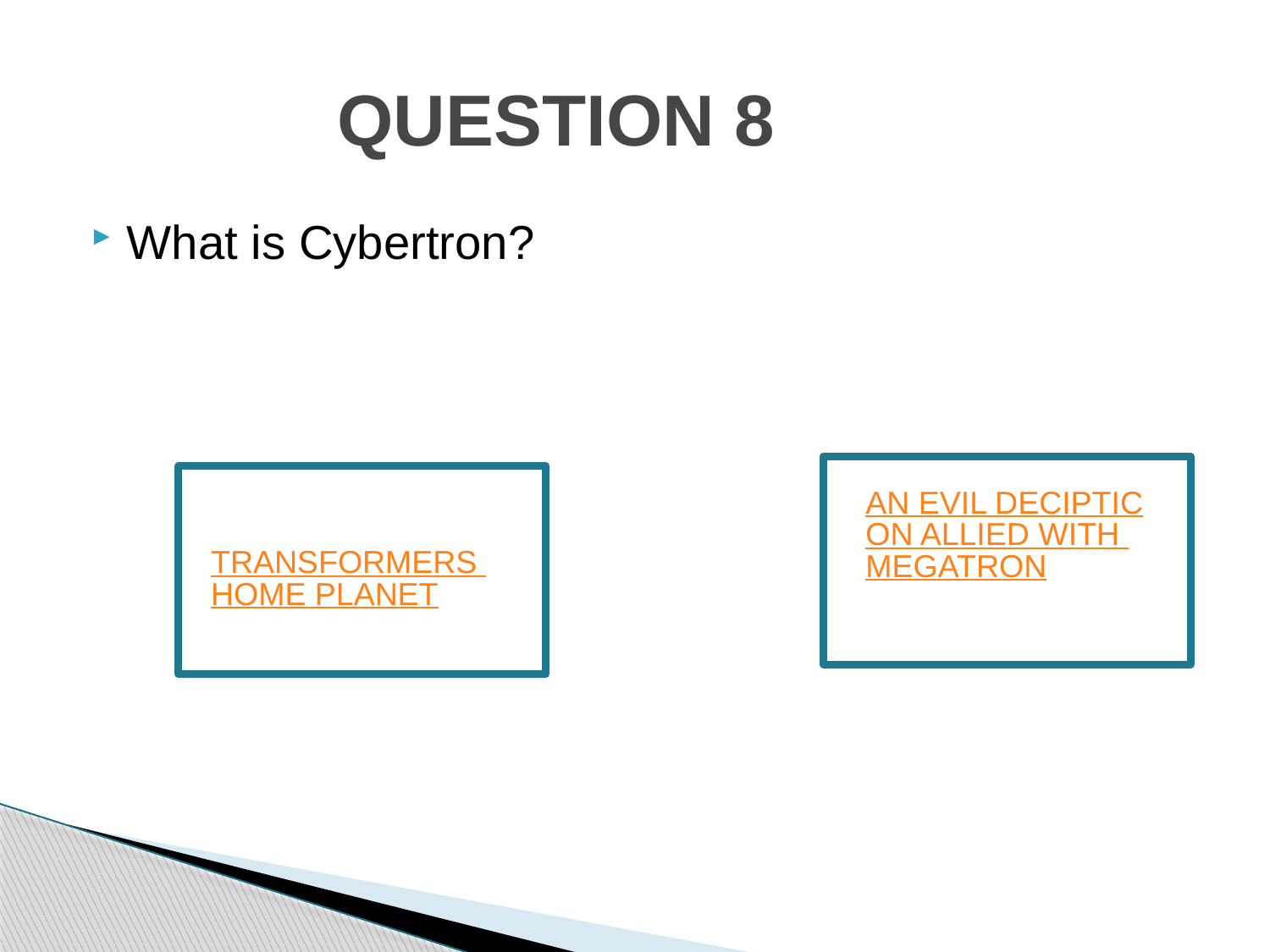

# QUESTION 8
What is Cybertron?

AN EVIL DECIPTICON ALLIED WITH MEGATRON

TRANSFORMERS HOME PLANET